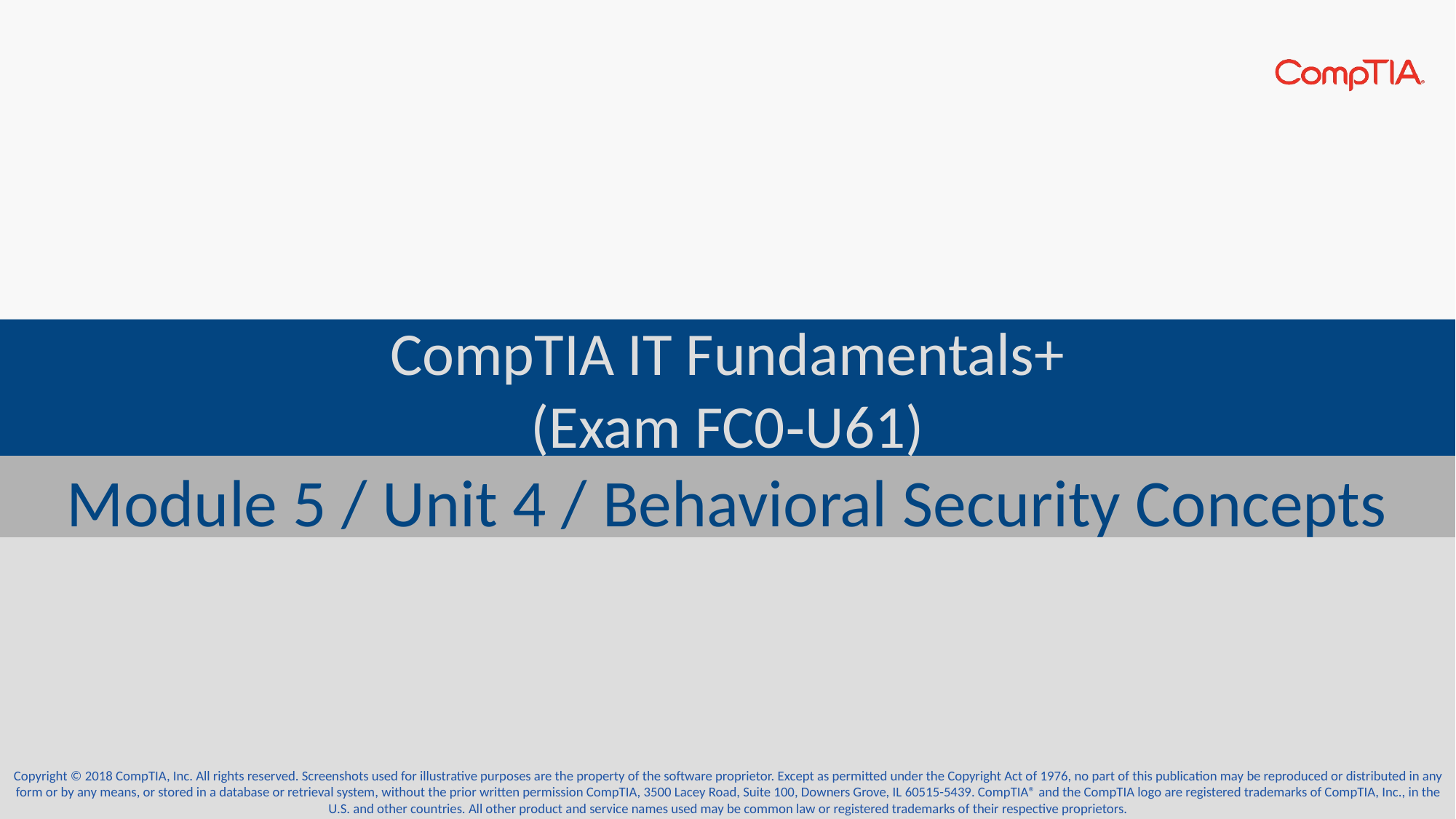

# CompTIA IT Fundamentals+ (Exam FC0‑U61)
Module 5 / Unit 4 / Behavioral Security Concepts